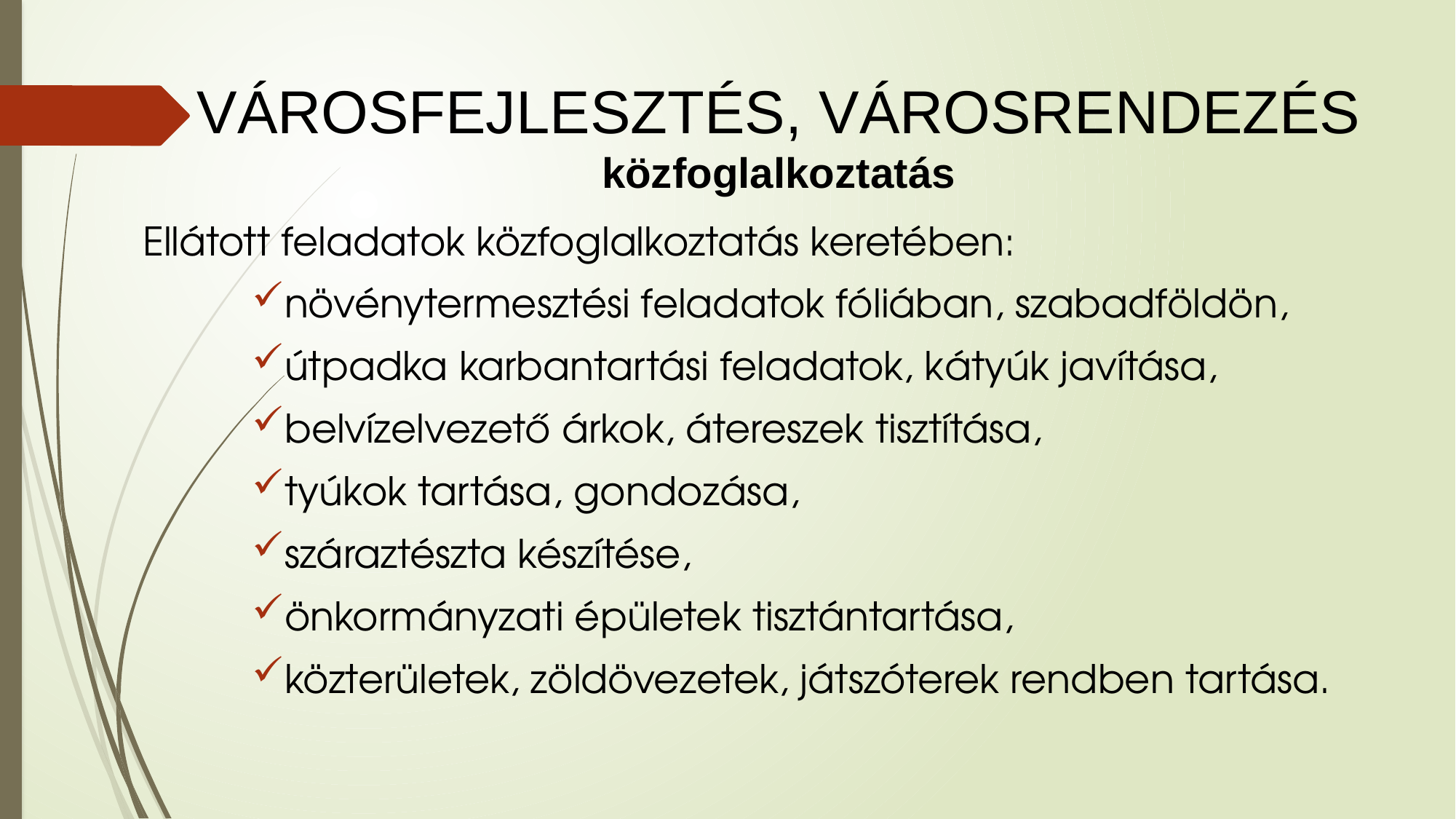

# VÁROSFEJLESZTÉS, VÁROSRENDEZÉS közfoglalkoztatás
Ellátott feladatok közfoglalkoztatás keretében:
növénytermesztési feladatok fóliában, szabadföldön,
útpadka karbantartási feladatok, kátyúk javítása,
belvízelvezető árkok, átereszek tisztítása,
tyúkok tartása, gondozása,
száraztészta készítése,
önkormányzati épületek tisztántartása,
közterületek, zöldövezetek, játszóterek rendben tartása.